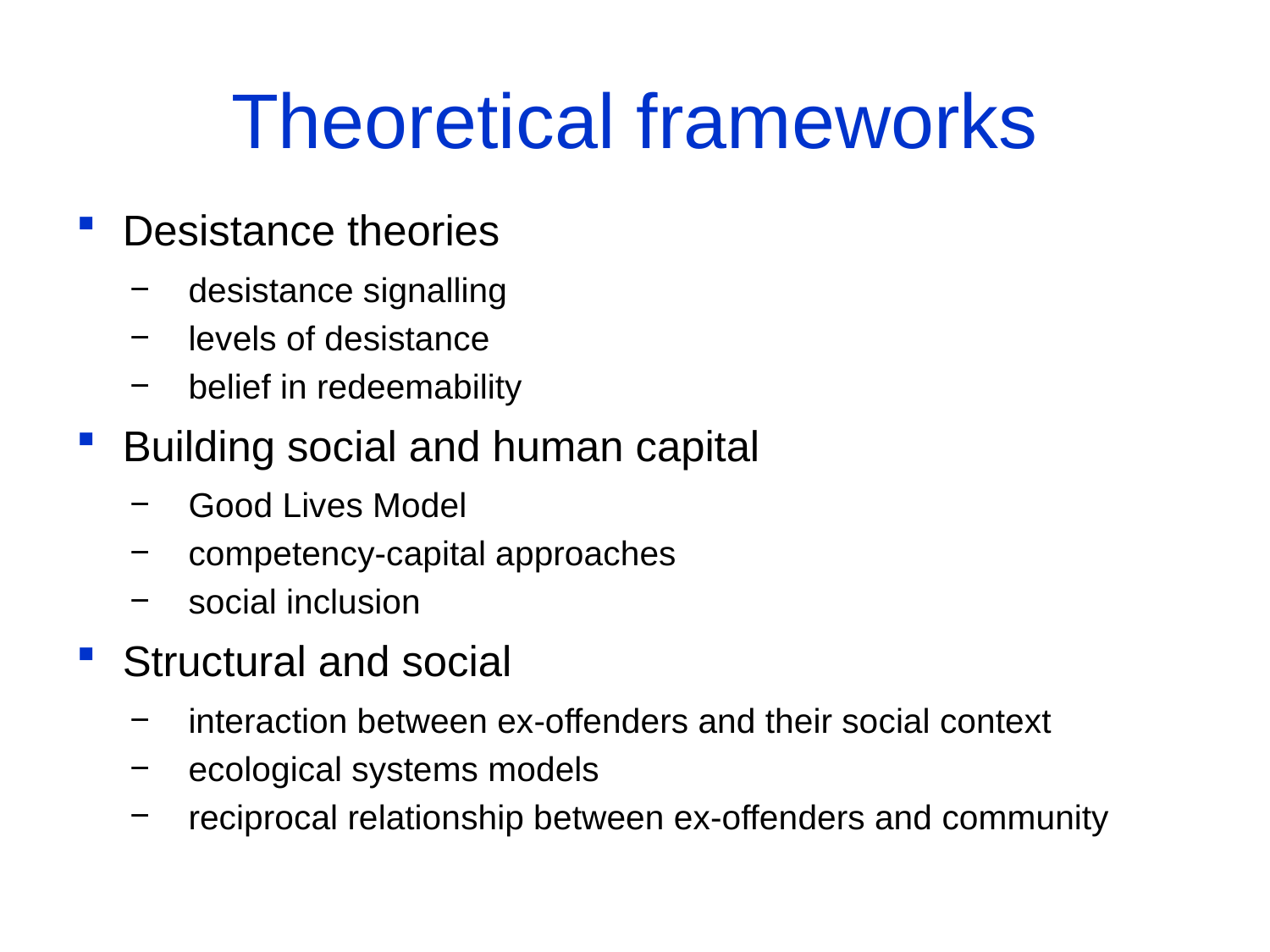

# Theoretical frameworks
Desistance theories
desistance signalling
levels of desistance
belief in redeemability
Building social and human capital
Good Lives Model
competency-capital approaches
social inclusion
Structural and social
interaction between ex-offenders and their social context
ecological systems models
reciprocal relationship between ex-offenders and community